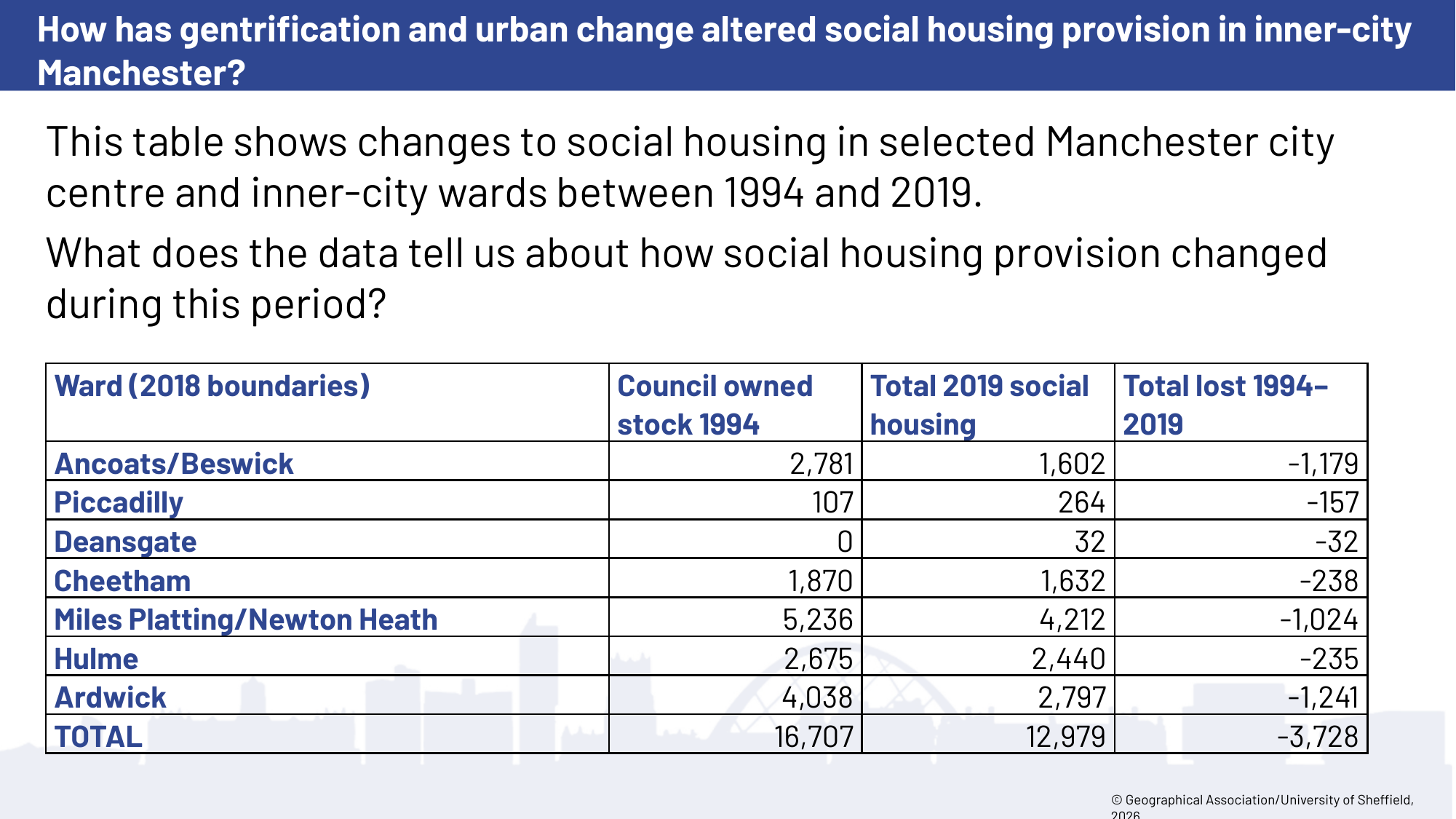

How has gentrification and urban change altered social housing provision in inner-city Manchester?
This table shows changes to social housing in selected Manchester city centre and inner-city wards between 1994 and 2019.
What does the data tell us about how social housing provision changed during this period?
| Ward (2018 boundaries) | Council owned stock 1994 | Total 2019 social housing | Total lost 1994–2019 |
| --- | --- | --- | --- |
| Ancoats/Beswick | 2,781 | 1,602 | -1,179 |
| Piccadilly | 107 | 264 | -157 |
| Deansgate | 0 | 32 | -32 |
| Cheetham | 1,870 | 1,632 | -238 |
| Miles Platting/Newton Heath | 5,236 | 4,212 | -1,024 |
| Hulme | 2,675 | 2,440 | -235 |
| Ardwick | 4,038 | 2,797 | -1,241 |
| TOTAL | 16,707 | 12,979 | -3,728 |